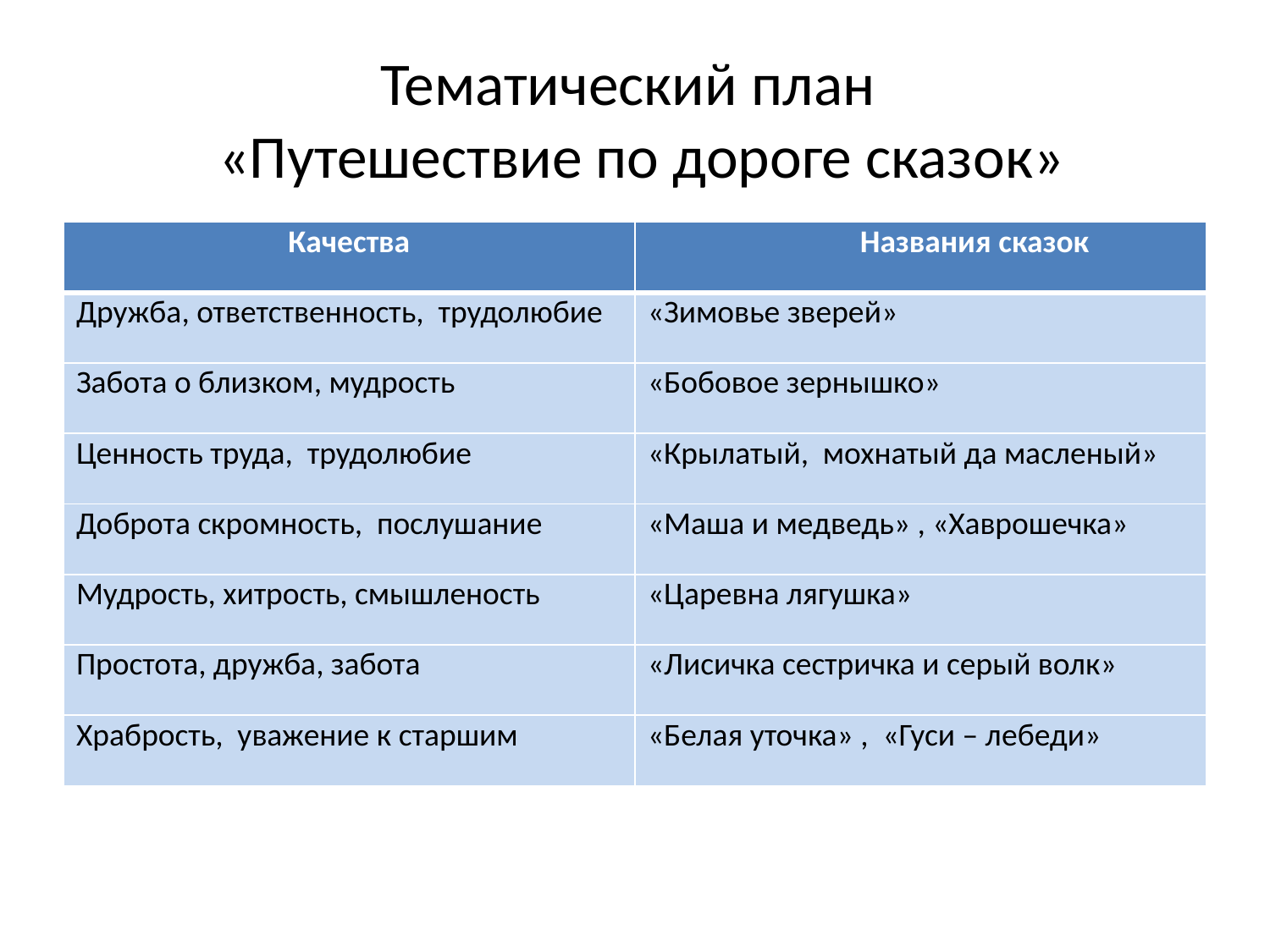

# Тематический план «Путешествие по дороге сказок»
| Качества | Названия сказок |
| --- | --- |
| Дружба, ответственность, трудолюбие | «Зимовье зверей» |
| Забота о близком, мудрость | «Бобовое зернышко» |
| Ценность труда, трудолюбие | «Крылатый, мохнатый да масленый» |
| Доброта скромность, послушание | «Маша и медведь» , «Хаврошечка» |
| Мудрость, хитрость, смышленость | «Царевна лягушка» |
| Простота, дружба, забота | «Лисичка сестричка и серый волк» |
| Храбрость, уважение к старшим | «Белая уточка» , «Гуси – лебеди» |